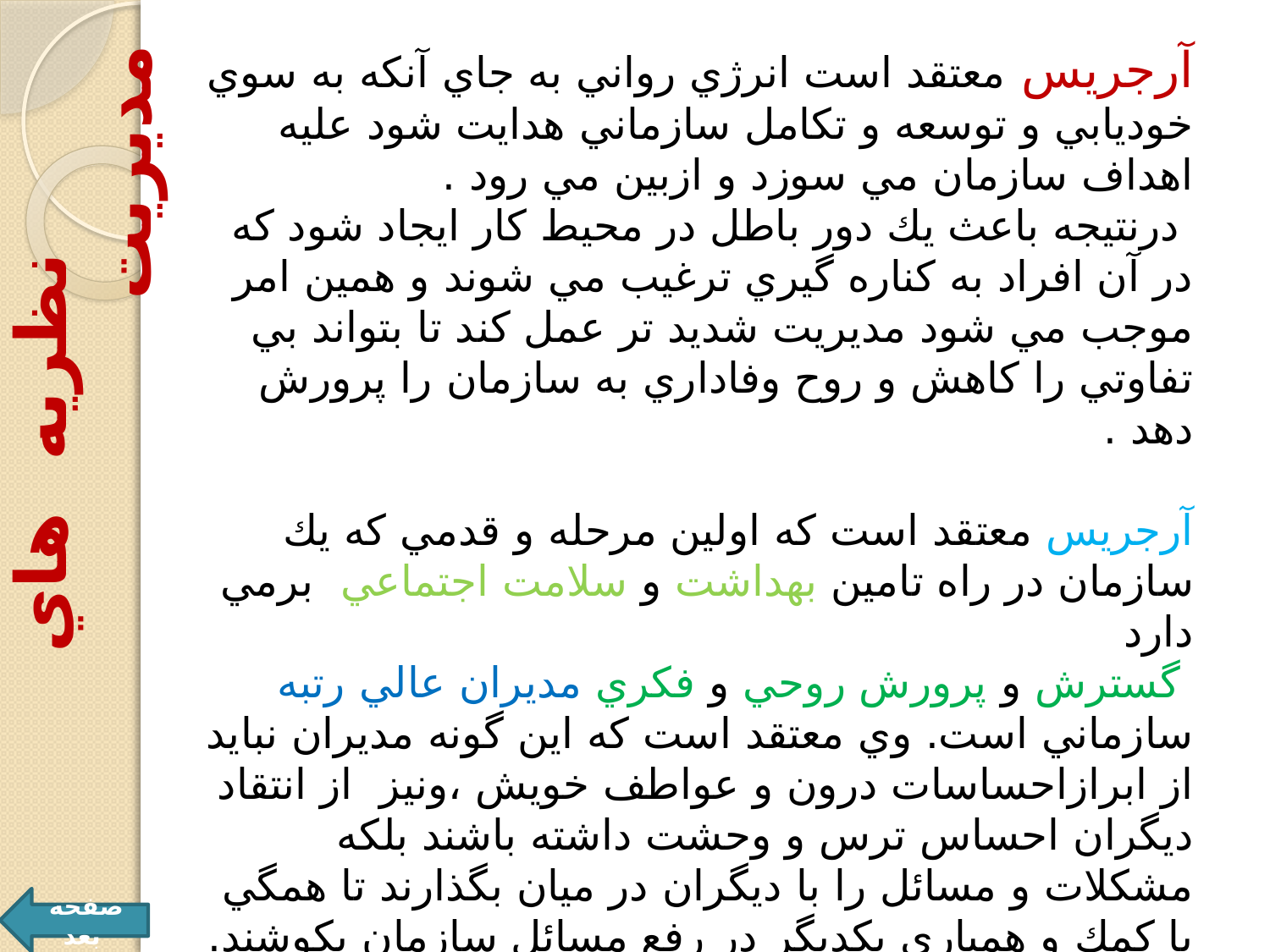

آرجريس معتقد است انرژي رواني به جاي آنكه به سوي خوديابي و توسعه و تكامل سازماني هدايت شود عليه اهداف سازمان مي سوزد و ازبين مي رود .
 درنتيجه باعث يك دور باطل در محيط كار ايجاد شود كه در آن افراد به كناره گيري ترغيب مي شوند و همين امر موجب مي شود مديريت شديد تر عمل كند تا بتواند بي تفاوتي را كاهش و روح وفاداري به سازمان را پرورش دهد .

آرجريس معتقد است كه اولين مرحله و قدمي كه يك سازمان در راه تامين بهداشت و سلامت اجتماعي  برمي دارد
 گسترش و پرورش روحي و فكري مديران عالي رتبه سازماني است. وي معتقد است كه اين گونه مديران نبايد از ابرازاحساسات درون و عواطف خويش ،ونيز  از انتقاد ديگران احساس ترس و وحشت داشته باشند بلكه مشكلات و مسائل را با ديگران در ميان بگذارند تا همگي با كمك و همياري يكديگر در رفع مسائل سازمان بكوشند.
    نظريه هاي مديريت
صفحه  بعد